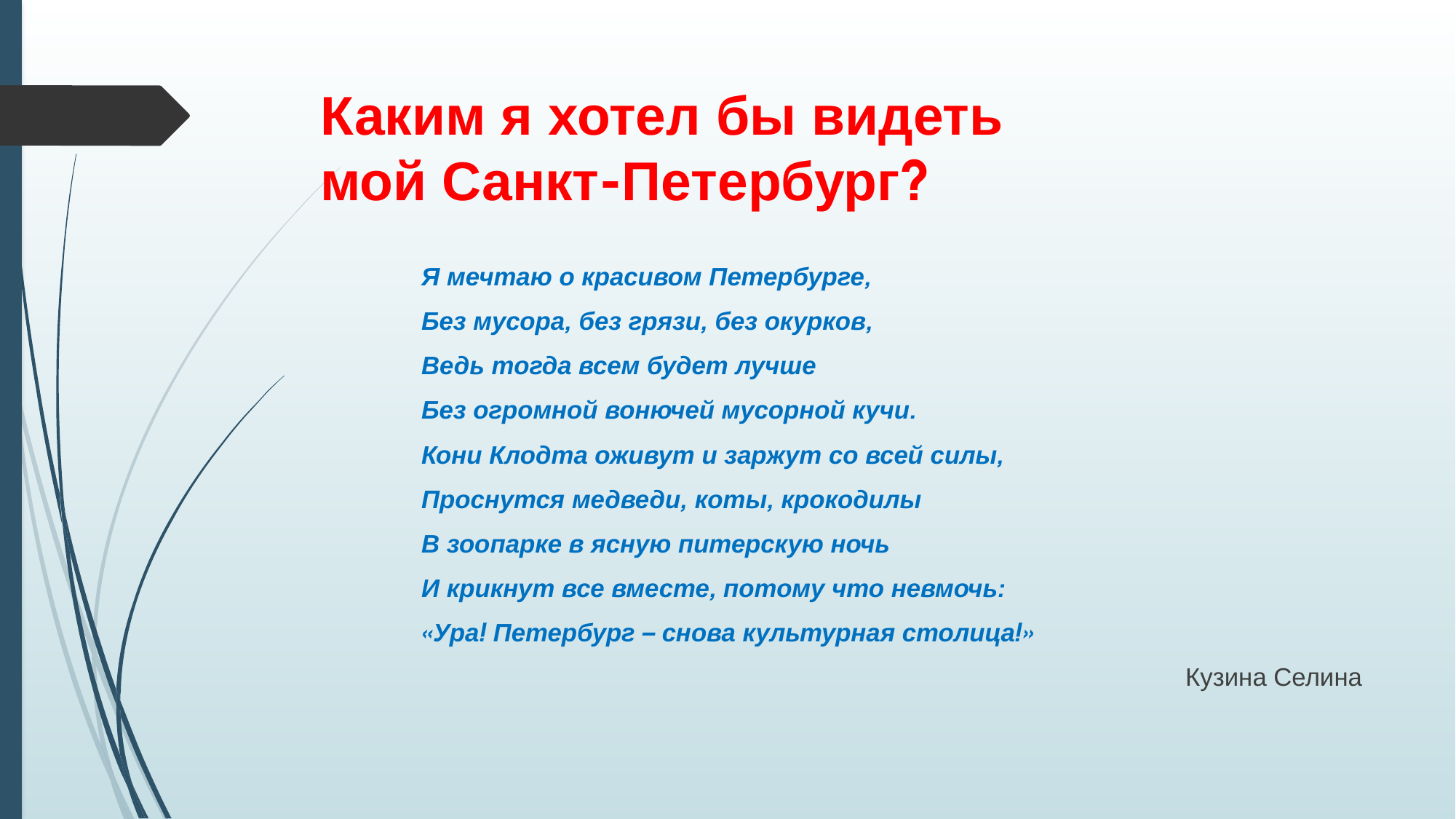

# Каким я хотел бы видеть мой Санкт-Петербург?
				Я мечтаю о красивом Петербурге,
				Без мусора, без грязи, без окурков,
				Ведь тогда всем будет лучше
				Без огромной вонючей мусорной кучи.
				Кони Клодта оживут и заржут со всей силы,
				Проснутся медведи, коты, крокодилы
				В зоопарке в ясную питерскую ночь
				И крикнут все вместе, потому что невмочь:
				«Ура! Петербург – снова культурная столица!»
Кузина Селина